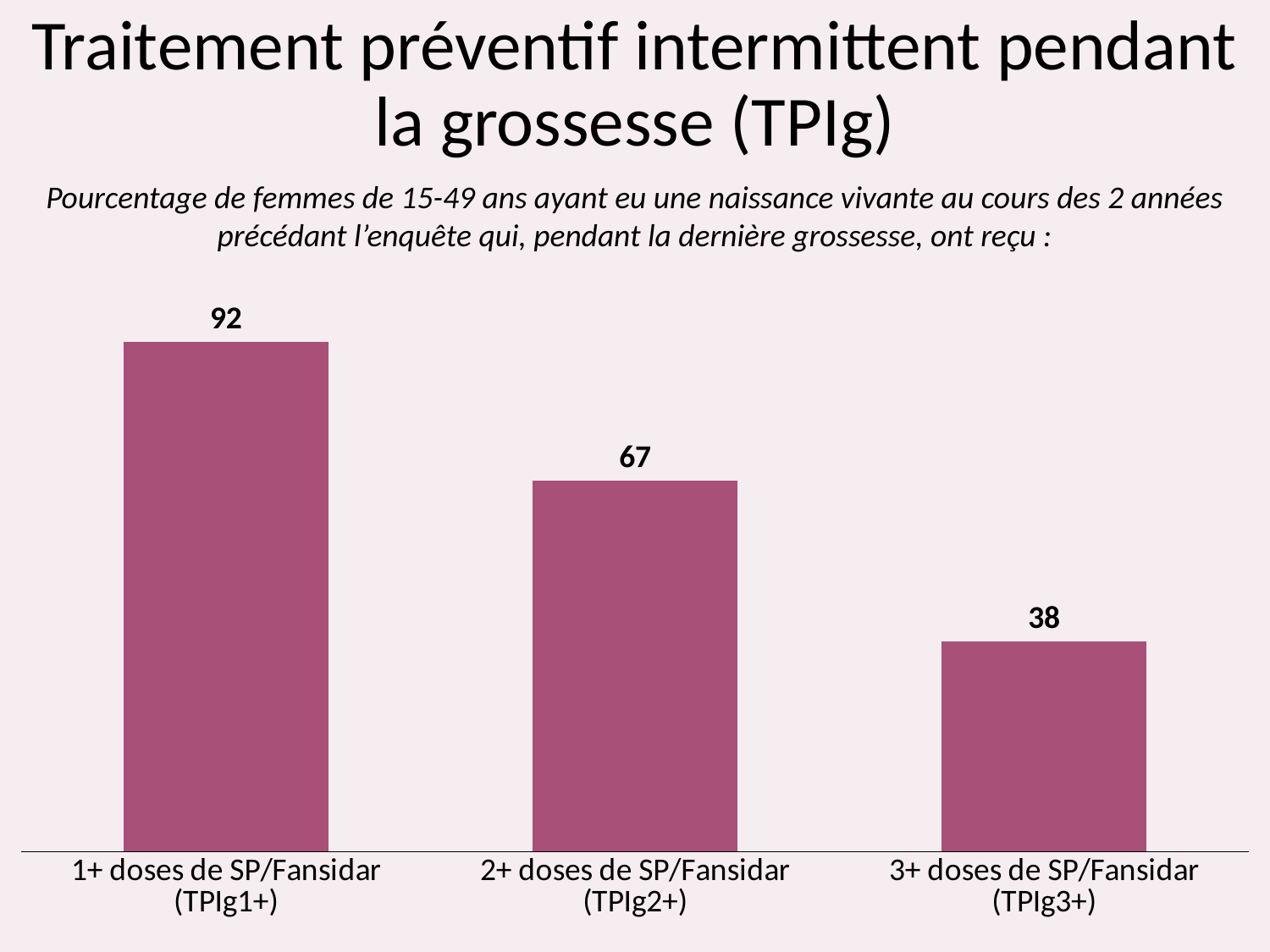

Traitement préventif intermittent pendant la grossesse (TPIg)
Pourcentage de femmes de 15-49 ans ayant eu une naissance vivante au cours des 2 années précédant l’enquête qui, pendant la dernière grossesse, ont reçu :

### Chart

| Category | Series 1 |
|---|---|
| 1+ doses de SP/Fansidar (TPIg1+) | 92.0 |
| 2+ doses de SP/Fansidar (TPIg2+) | 67.0 |
| 3+ doses de SP/Fansidar (TPIg3+) | 38.0 |